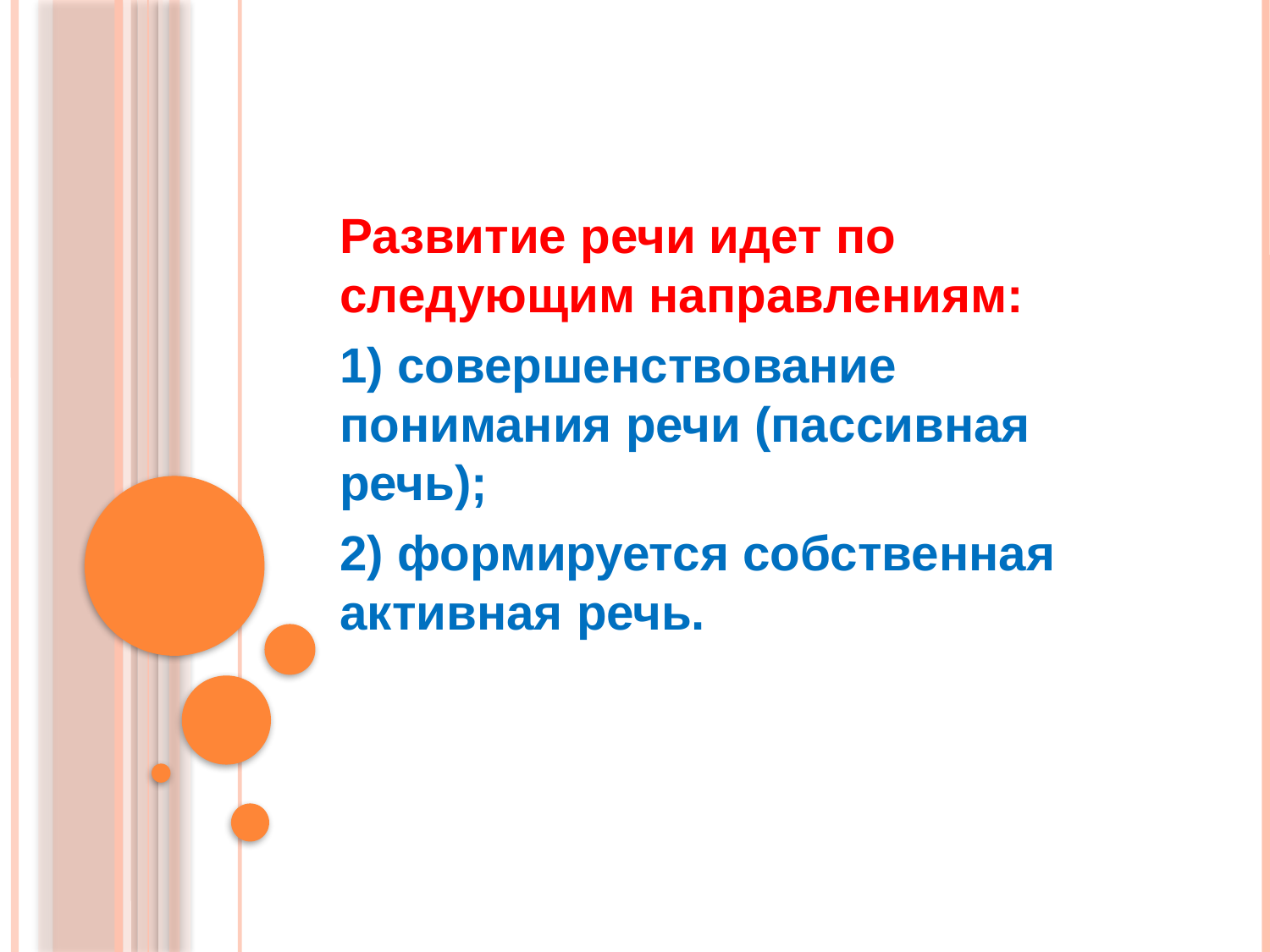

Развитие речи идет по следующим направлениям:
1) совершенствование понимания речи (пассивная речь);
2) формируется собственная активная речь.